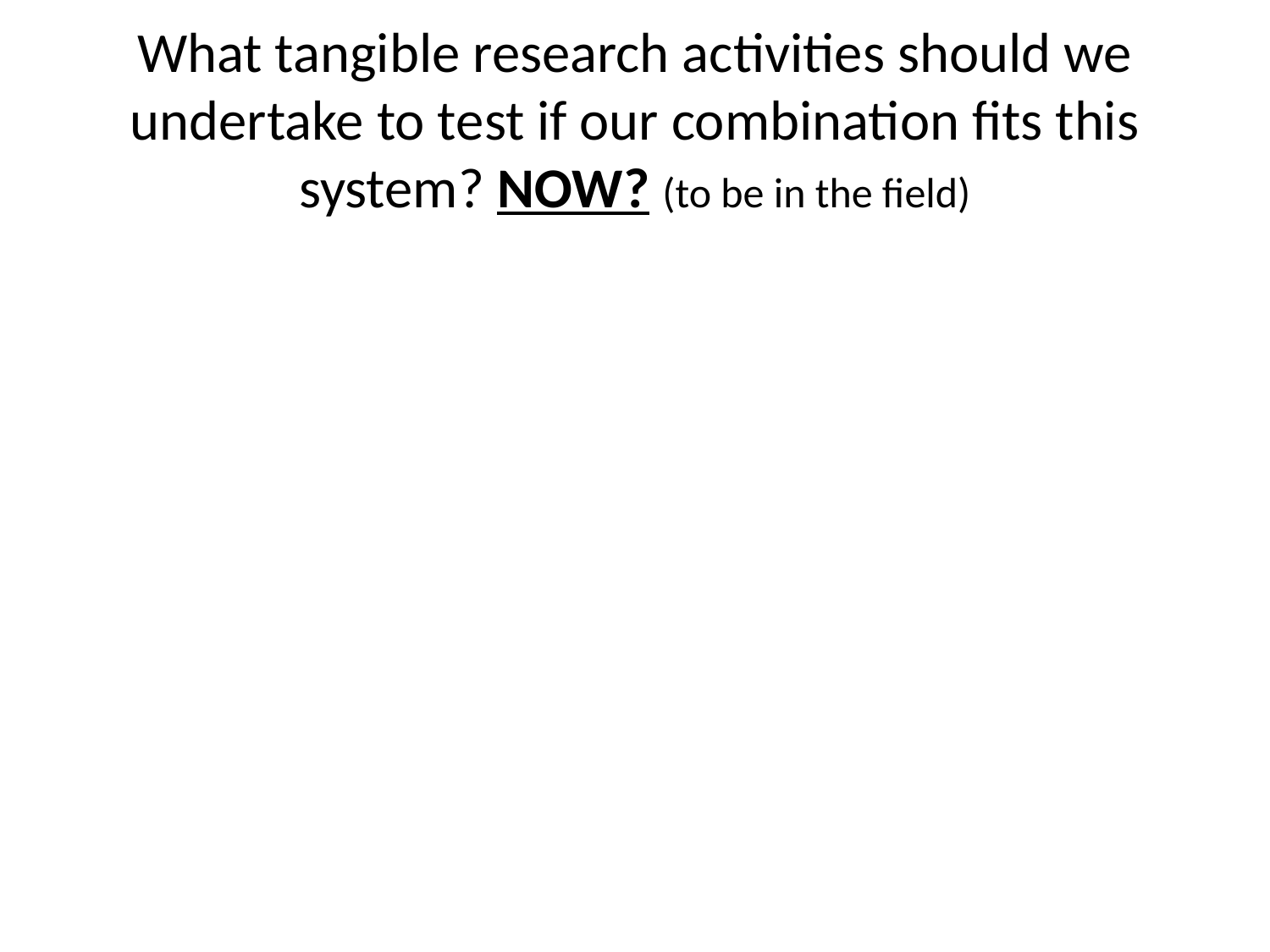

# What tangible research activities should we undertake to test if our combination fits this system? NOW? (to be in the field)